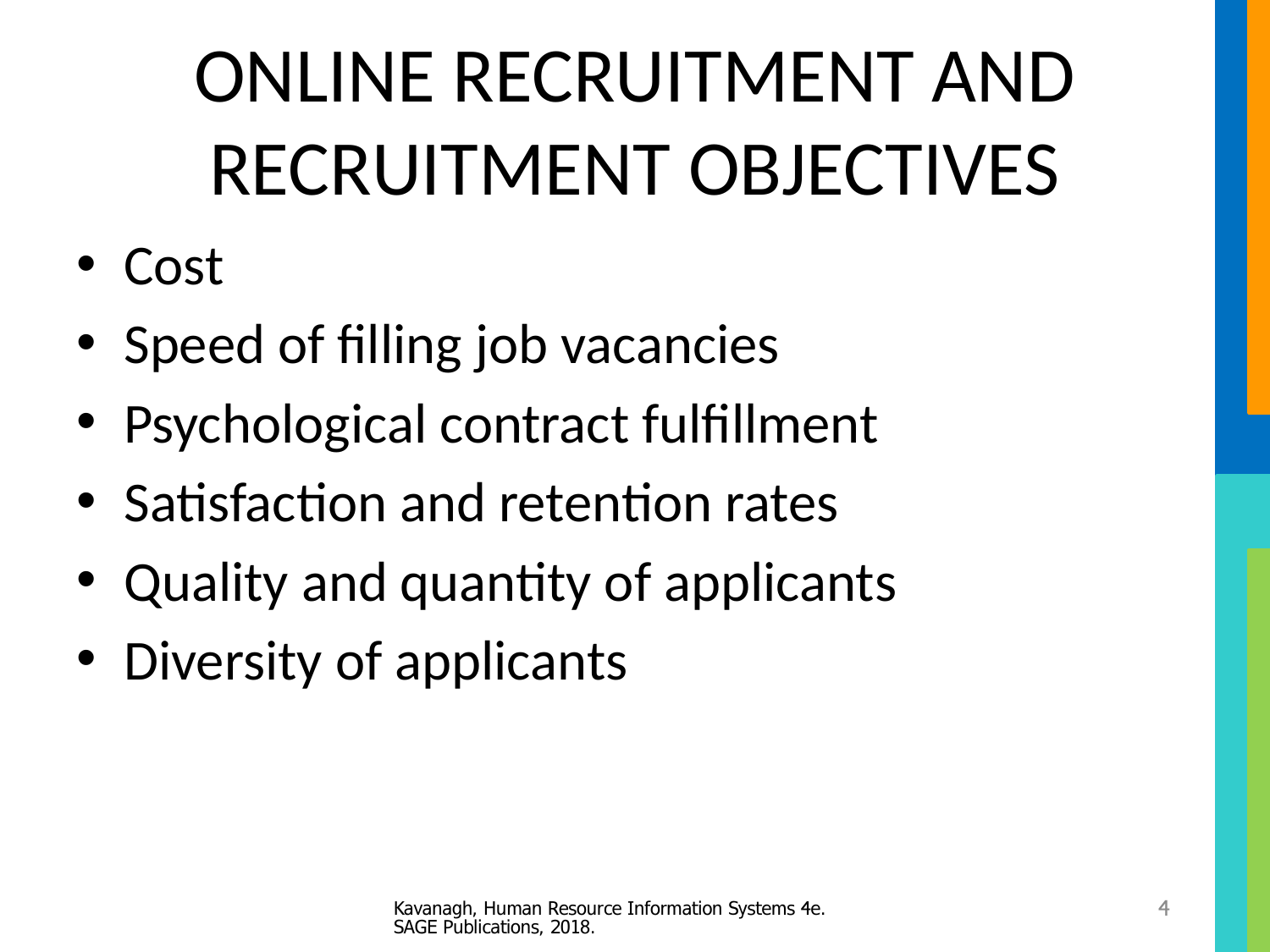

# ONLINE RECRUITMENT AND RECRUITMENT OBJECTIVES
Cost
Speed of filling job vacancies
Psychological contract fulfillment
Satisfaction and retention rates
Quality and quantity of applicants
Diversity of applicants
Kavanagh, Human Resource Information Systems 4e. SAGE Publications, 2018.
4